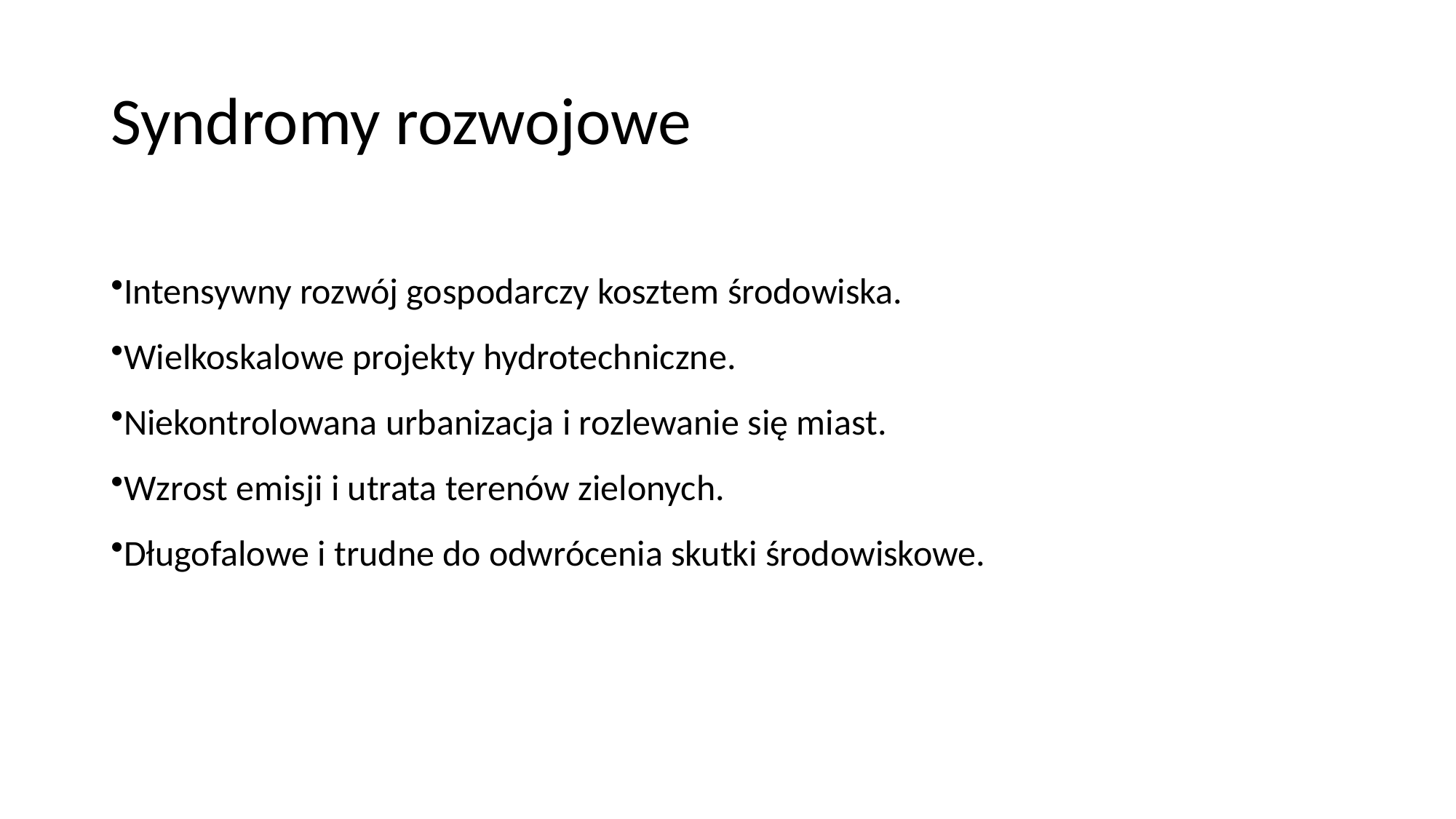

# Syndromy rozwojowe
Intensywny rozwój gospodarczy kosztem środowiska.
Wielkoskalowe projekty hydrotechniczne.
Niekontrolowana urbanizacja i rozlewanie się miast.
Wzrost emisji i utrata terenów zielonych.
Długofalowe i trudne do odwrócenia skutki środowiskowe.